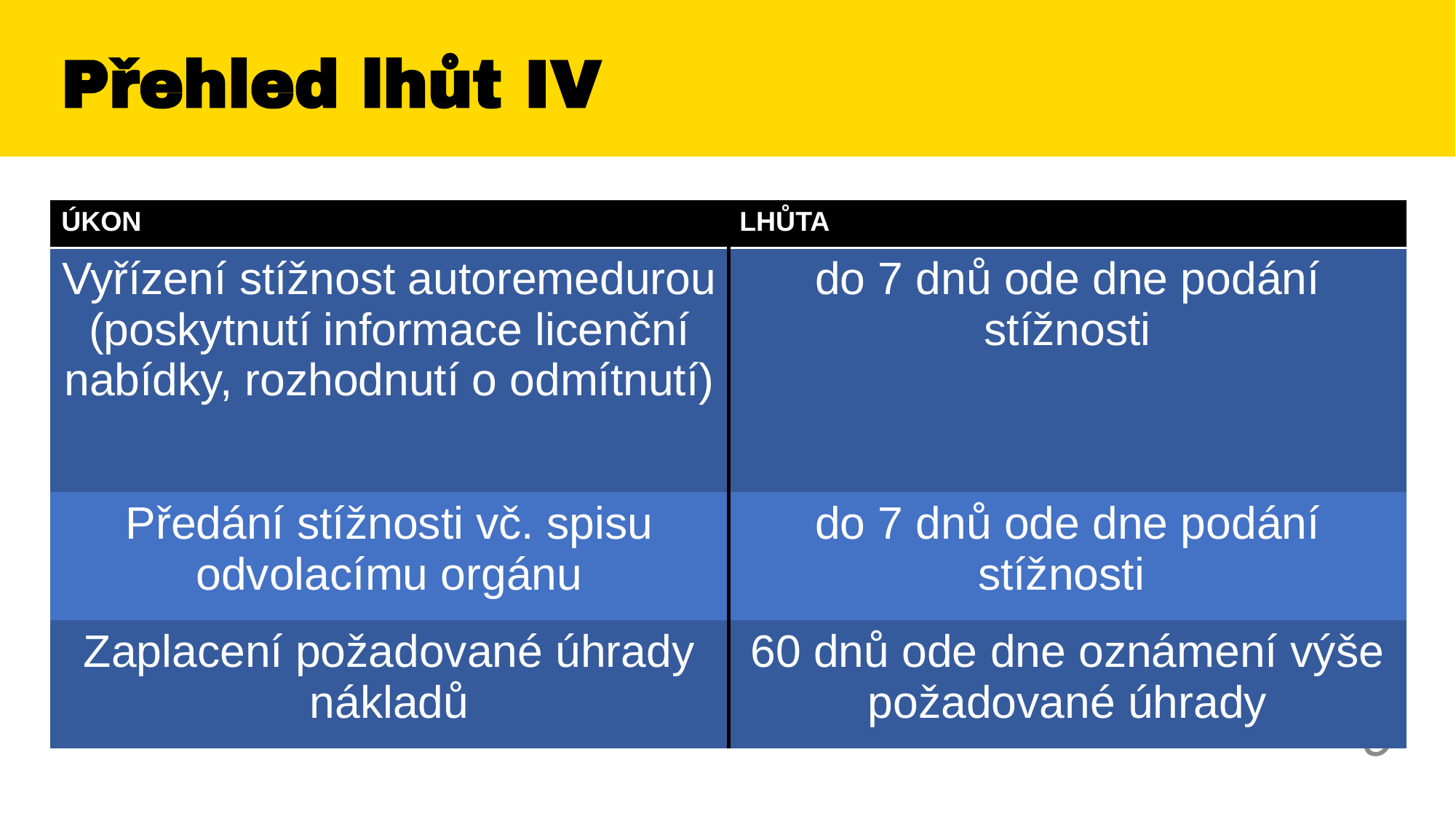

# Přehled lhůt IV
| ÚKON | LHŮTA |
| --- | --- |
| Vyřízení stížnost autoremedurou (poskytnutí informace licenční nabídky, rozhodnutí o odmítnutí) | do 7 dnů ode dne podání stížnosti |
| Předání stížnosti vč. spisu odvolacímu orgánu | do 7 dnů ode dne podání stížnosti |
| Zaplacení požadované úhrady nákladů | 60 dnů ode dne oznámení výše požadované úhrady |
9